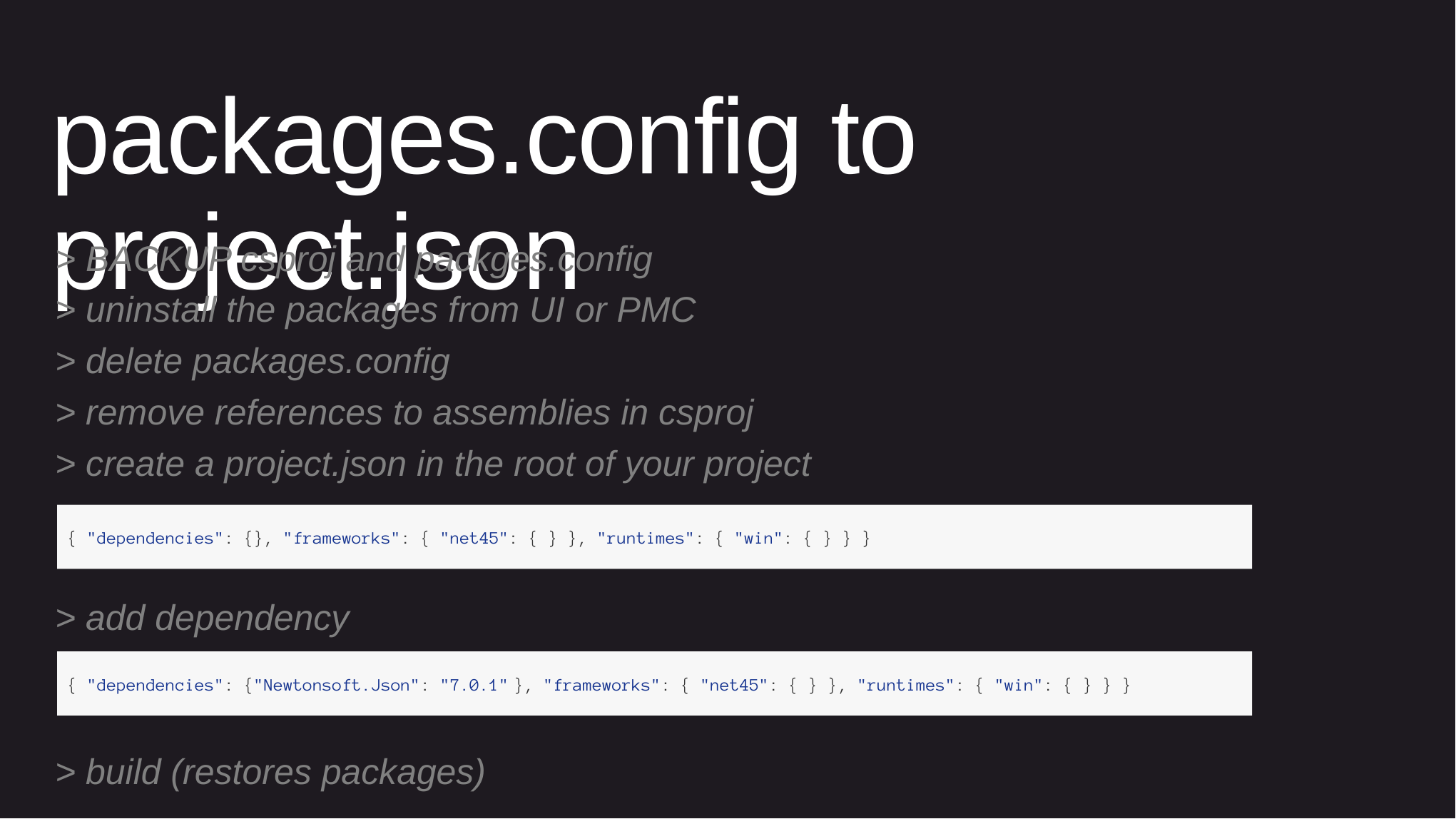

# packages.config to project.json
> BACKUP csproj and packges.config

> uninstall the packages from UI or PMC

> delete packages.config

> remove references to assemblies in csproj

> create a project.json in the root of your project

> add dependency

> build (restores packages)

{ "dependencies": {}, "frameworks": { "net45": { } }, "runtimes": { "win": { } } }

{ "dependencies": {"Newtonsoft.Json": "7.0.1" }, "frameworks": { "net45": { } }, "runtimes": { "win": { } } }